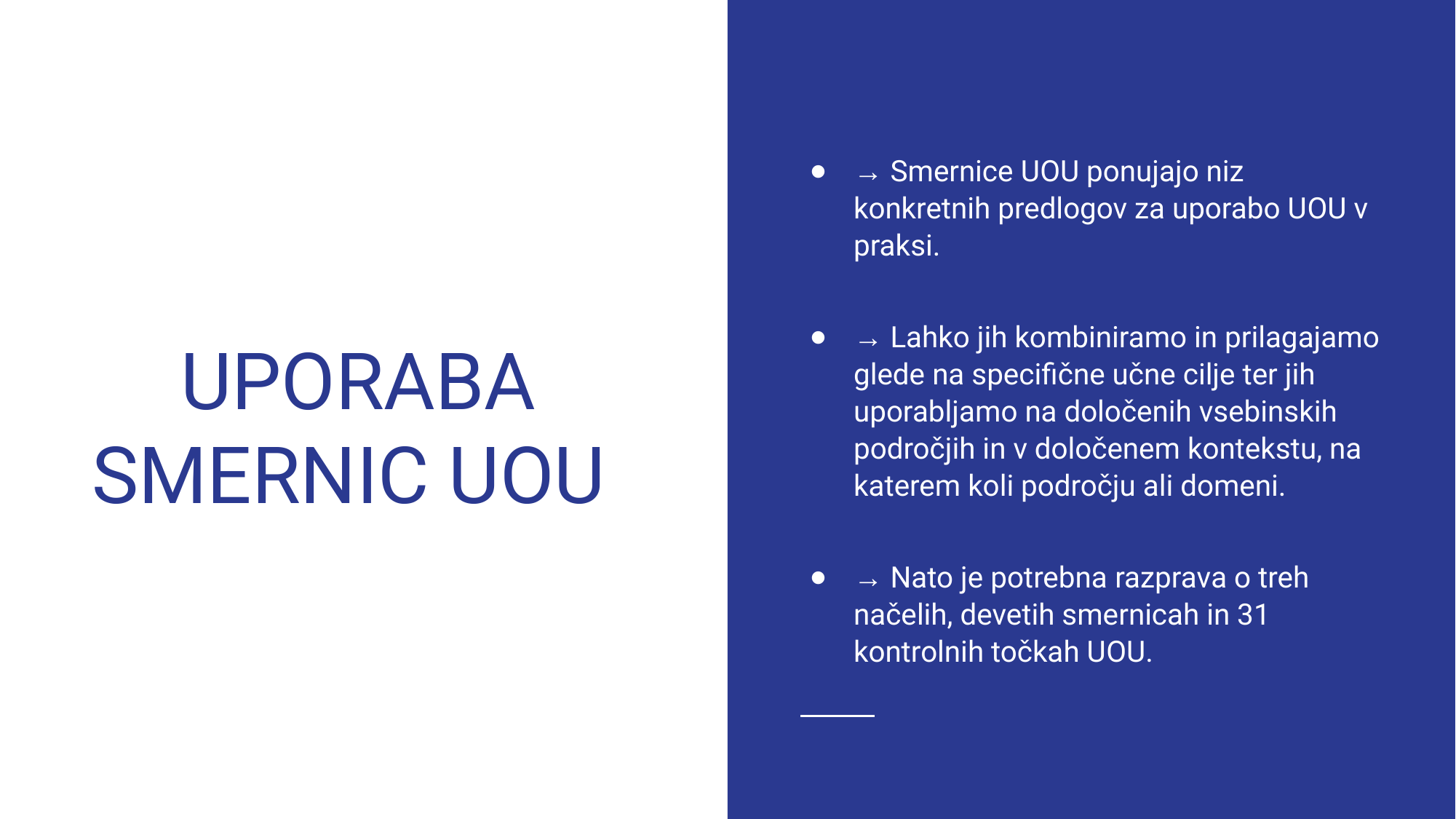

→ Smernice UOU ponujajo niz konkretnih predlogov za uporabo UOU v praksi.

→ Lahko jih kombiniramo in prilagajamo glede na specifične učne cilje ter jih uporabljamo na določenih vsebinskih področjih in v določenem kontekstu, na katerem koli področju ali domeni.

→ Nato je potrebna razprava o treh načelih, devetih smernicah in 31 kontrolnih točkah UOU.
# UPORABA SMERNIC UOU